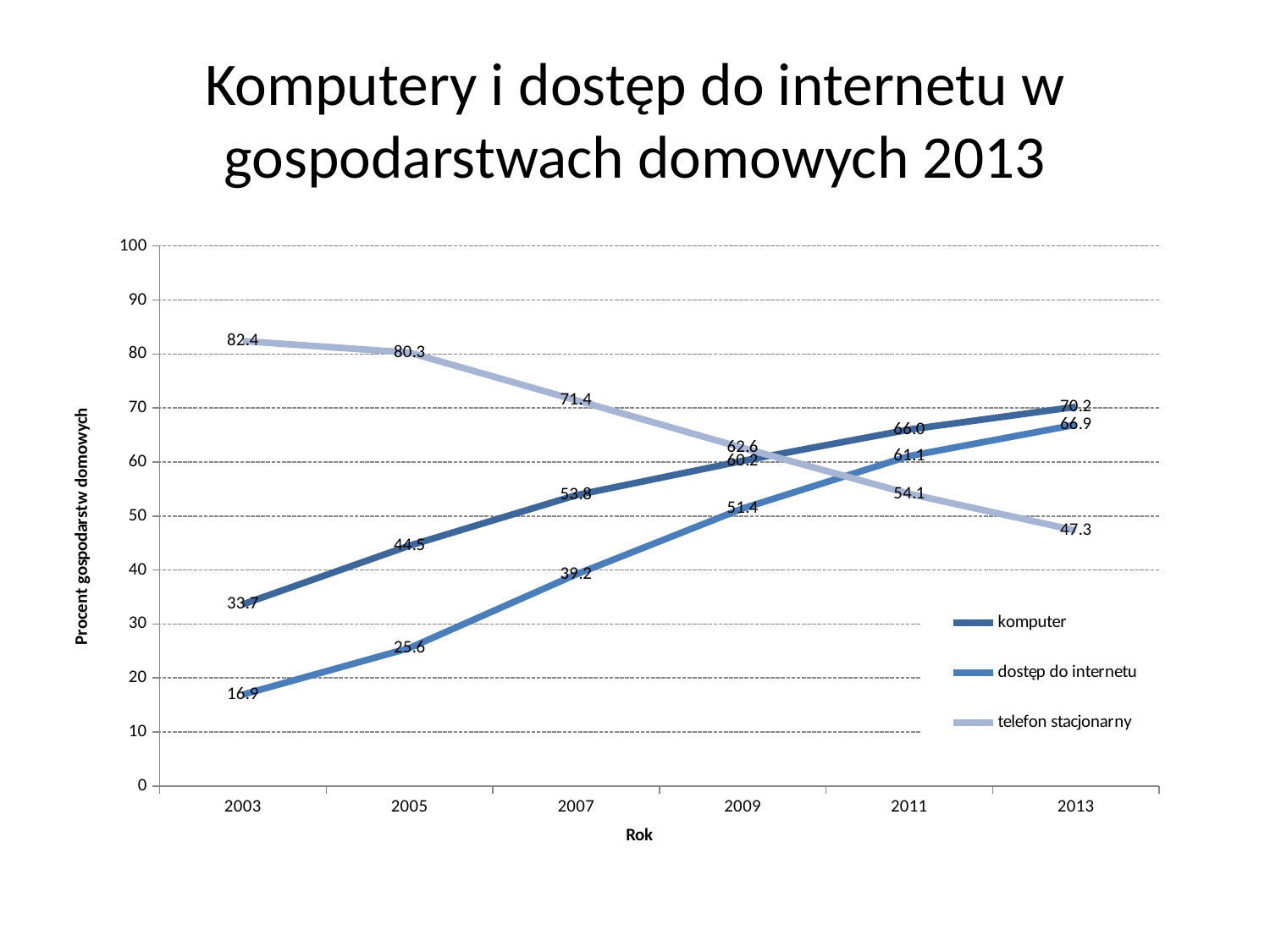

# Komputery i dostęp do internetu w gospodarstwach domowych 2013

### Chart

| Category | komputer | dostęp do internetu | telefon stacjonarny |
|---|---|---|---|
| 2003 | 33.657957883191195 | 16.940492065161585 | 82.38381661561512 |
| 2005 | 44.51760772556694 | 25.558665284576183 | 80.25044696425302 |
| 2007 | 53.84556445779788 | 39.1867946353632 | 71.42173728868669 |
| 2009 | 60.2 | 51.4 | 62.6 |
| 2011 | 66.0 | 61.1 | 54.1 |
| 2013 | 70.2 | 66.9 | 47.3 |